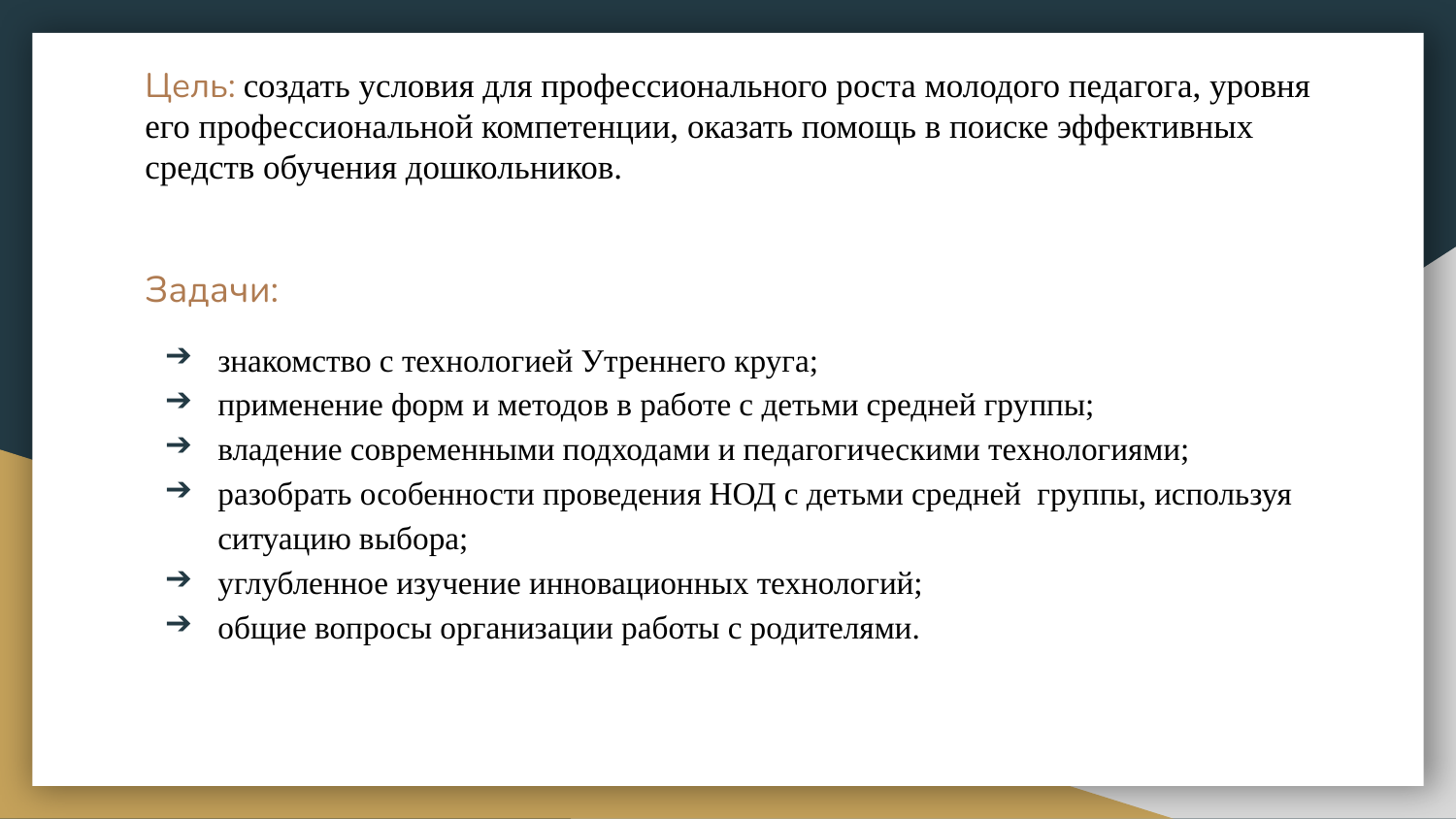

# Цель: создать условия для профессионального роста молодого педагога, уровня его профессиональной компетенции, оказать помощь в поиске эффективных средств обучения дошкольников.
Задачи:
знакомство с технологией Утреннего круга;
применение форм и методов в работе с детьми средней группы;
владение современными подходами и педагогическими технологиями;
разобрать особенности проведения НОД с детьми средней  группы, используя ситуацию выбора;
углубленное изучение инновационных технологий;
общие вопросы организации работы с родителями.